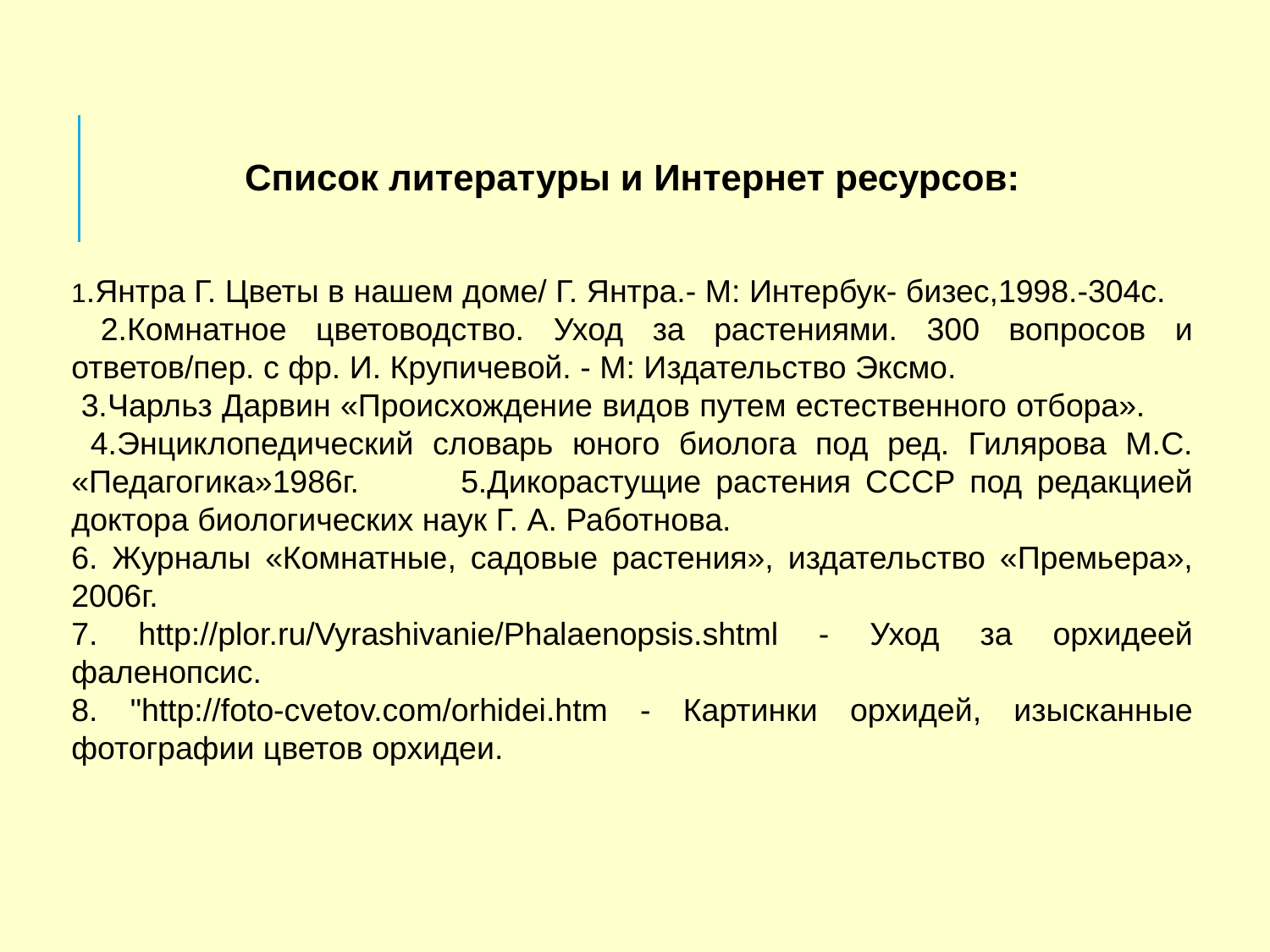

Список литературы и Интернет ресурсов:

1.Янтра Г. Цветы в нашем доме/ Г. Янтра.- М: Интербук- бизес,1998.-304с.
 2.Комнатное цветоводство. Уход за растениями. 300 вопросов и ответов/пер. с фр. И. Крупичевой. - М: Издательство Эксмо.
 3.Чарльз Дарвин «Происхождение видов путем естественного отбора».       4.Энциклопедический словарь юного биолога под ред. Гилярова М.С. «Педагогика»1986г.       5.Дикорастущие растения СССР под редакцией доктора биологических наук Г. А. Работнова.
6. Журналы «Комнатные, садовые растения», издательство «Премьера», 2006г.
7. http://plor.ru/Vyrashivanie/Phalaenopsis.shtml - Уход за орхидеей фаленопсис.
8. "http://foto-cvetov.com/orhidei.htm - Картинки орхидей, изысканные фотографии цветов орхидеи.